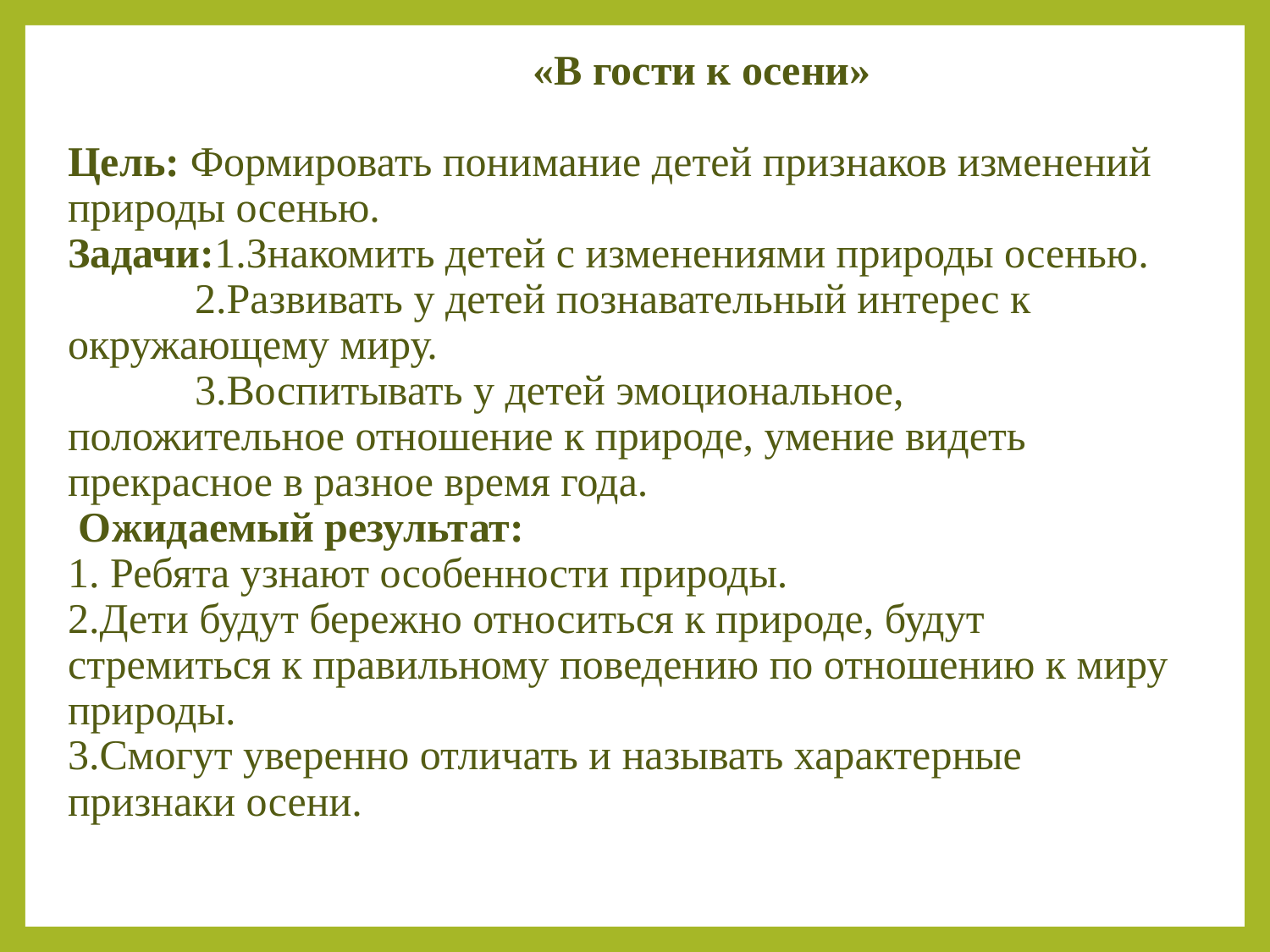

# «В гости к осени» Цель: Формировать понимание детей признаков изменений  природы осенью. Задачи:1.Знакомить детей с изменениями природы осенью. 2.Развивать у детей познавательный интерес к окружающему миру. 3.Воспитывать у детей эмоциональное, положительное отношение к природе, умение видеть прекрасное в разное время года. Ожидаемый результат: 1. Ребята узнают особенности природы. 2.Дети будут бережно относиться к природе, будут стремиться к правильному поведению по отношению к миру природы. 3.Смогут уверенно отличать и называть характерные признаки осени.